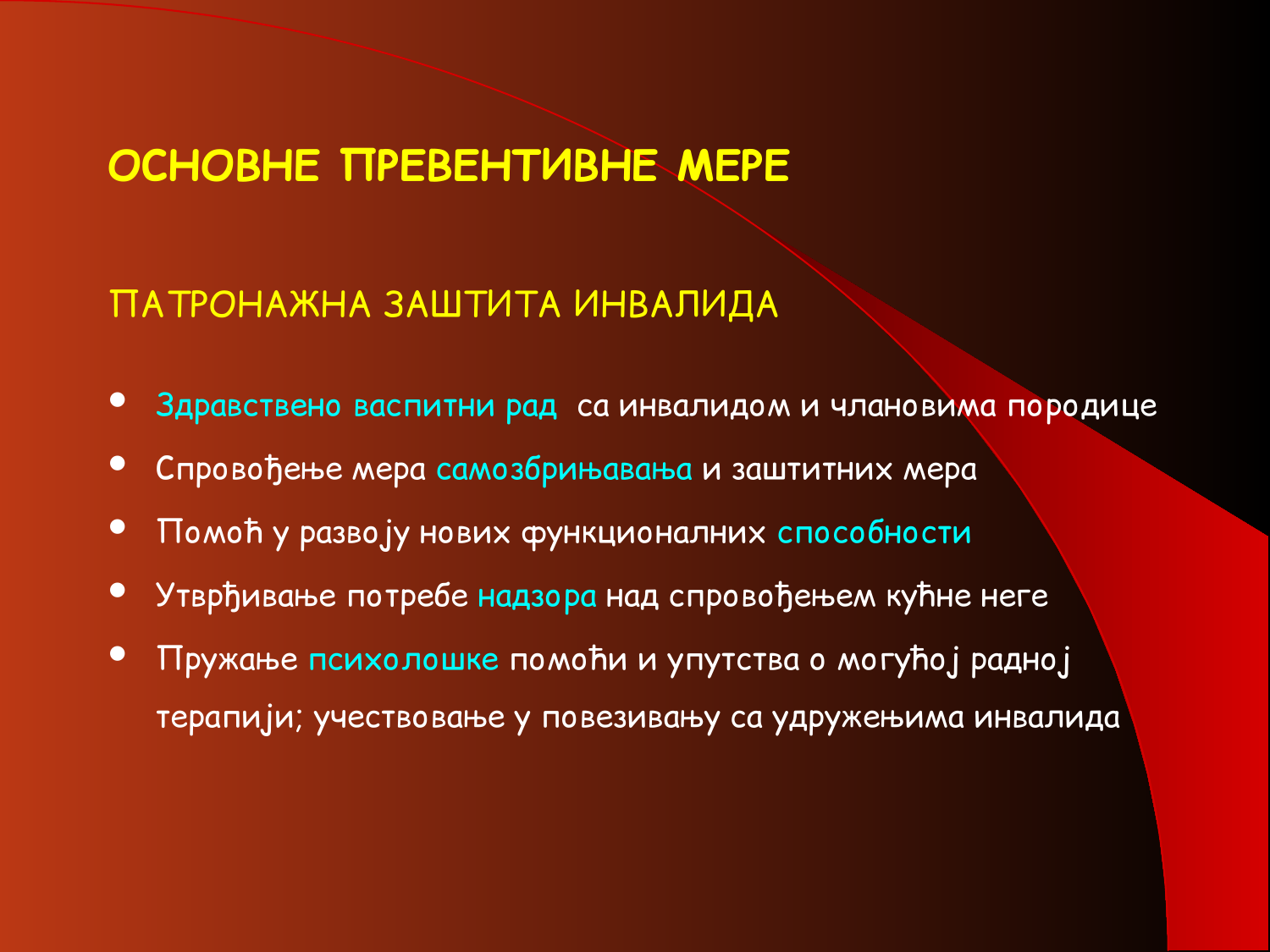

# ОСНОВНЕ ПРЕВЕНТИВНЕ МЕРЕ
ПАТРОНАЖНА ЗАШТИТА ИНВАЛИДА

Здравствено васпитни рад  са инвалидом и члановима породице
Спровођење мера самозбрињавања и заштитних мера
Помоћ у развоју нових функционалних способности
Утврђивање потребе надзора над спровођењем кућне неге
Пружање психолошке помоћи и упутства о могућој радној терапији; учествовање у повезивању са удружењима инвалида